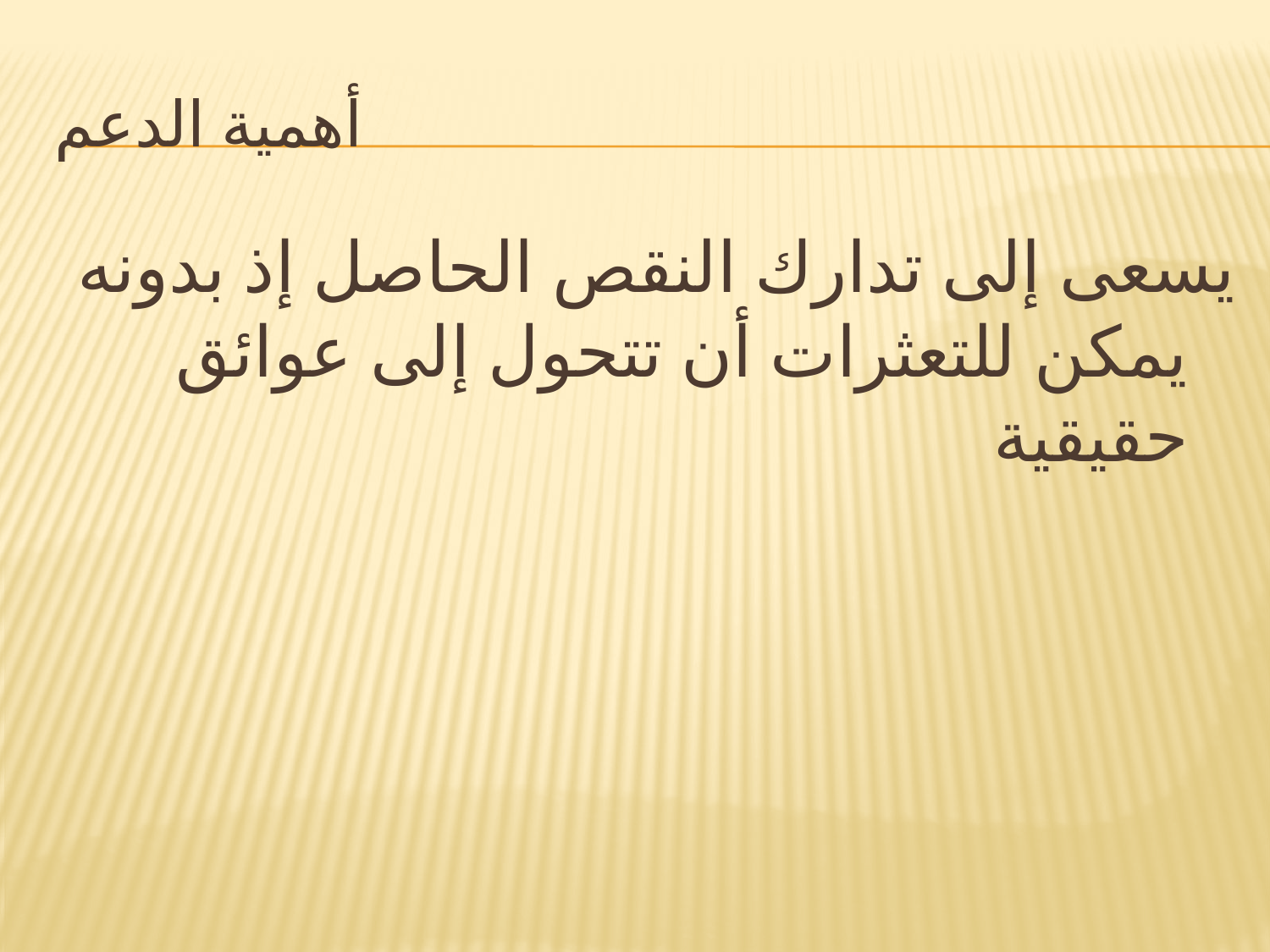

# أهمية الدعم
يسعى إلى تدارك النقص الحاصل إذ بدونه يمكن للتعثرات أن تتحول إلى عوائق حقيقية